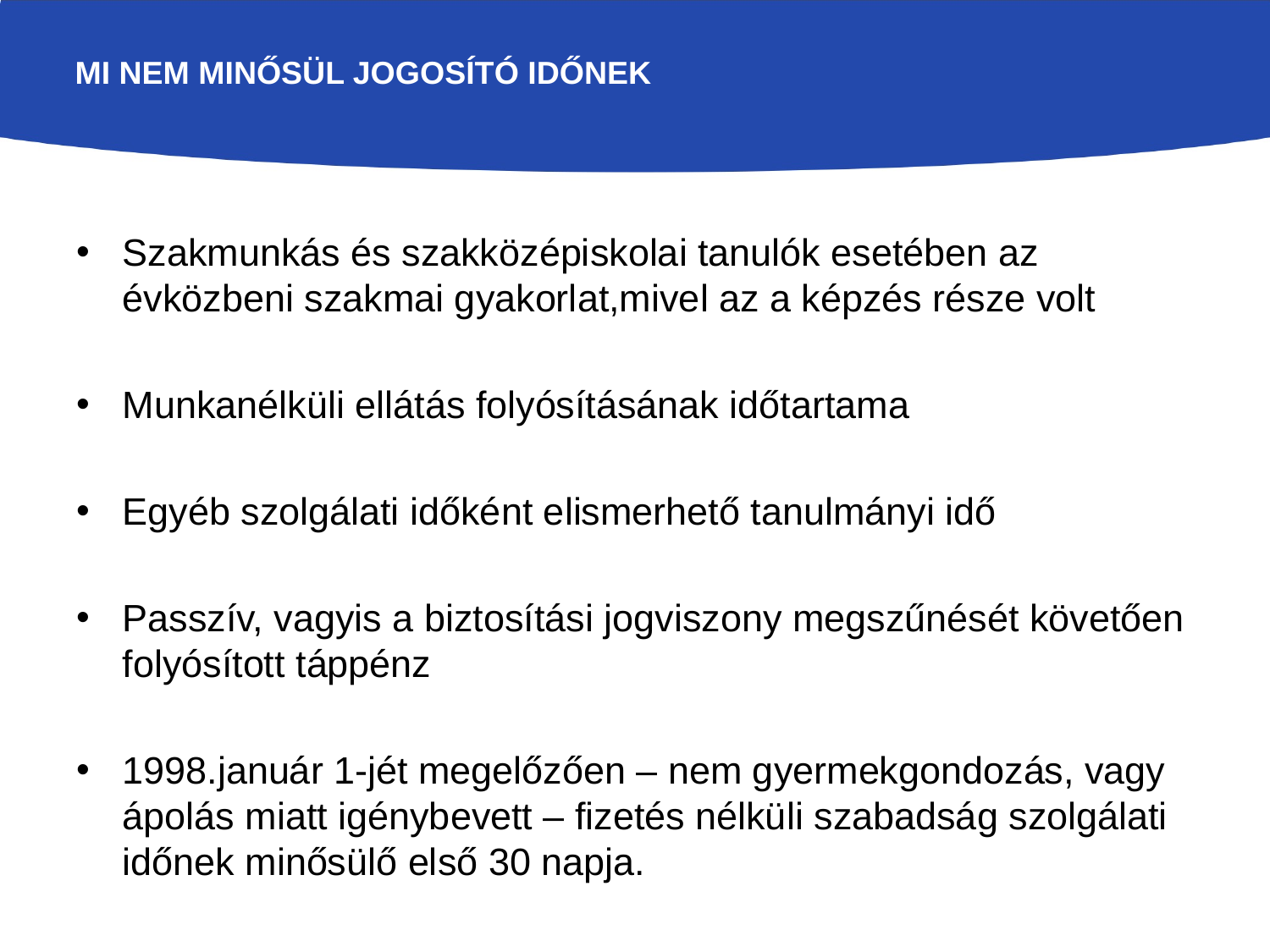

# Mi nem minősül jogosító időnek
Szakmunkás és szakközépiskolai tanulók esetében az évközbeni szakmai gyakorlat,mivel az a képzés része volt

Munkanélküli ellátás folyósításának időtartama

Egyéb szolgálati időként elismerhető tanulmányi idő

Passzív, vagyis a biztosítási jogviszony megszűnését követően folyósított táppénz

1998.január 1-jét megelőzően – nem gyermekgondozás, vagy ápolás miatt igénybevett – fizetés nélküli szabadság szolgálati időnek minősülő első 30 napja.